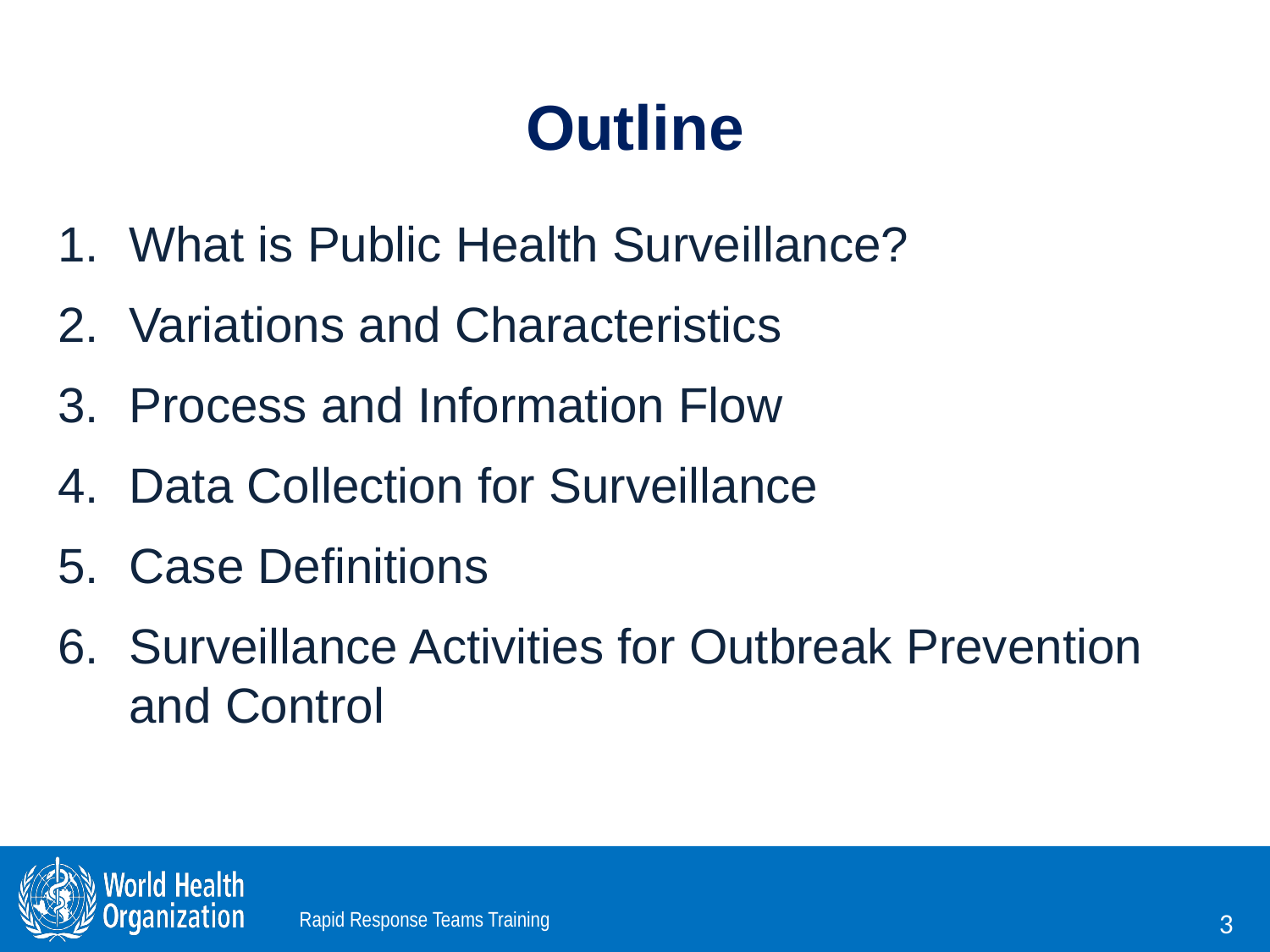

# Outline
What is Public Health Surveillance?
Variations and Characteristics
Process and Information Flow
Data Collection for Surveillance
Case Definitions
Surveillance Activities for Outbreak Prevention and Control